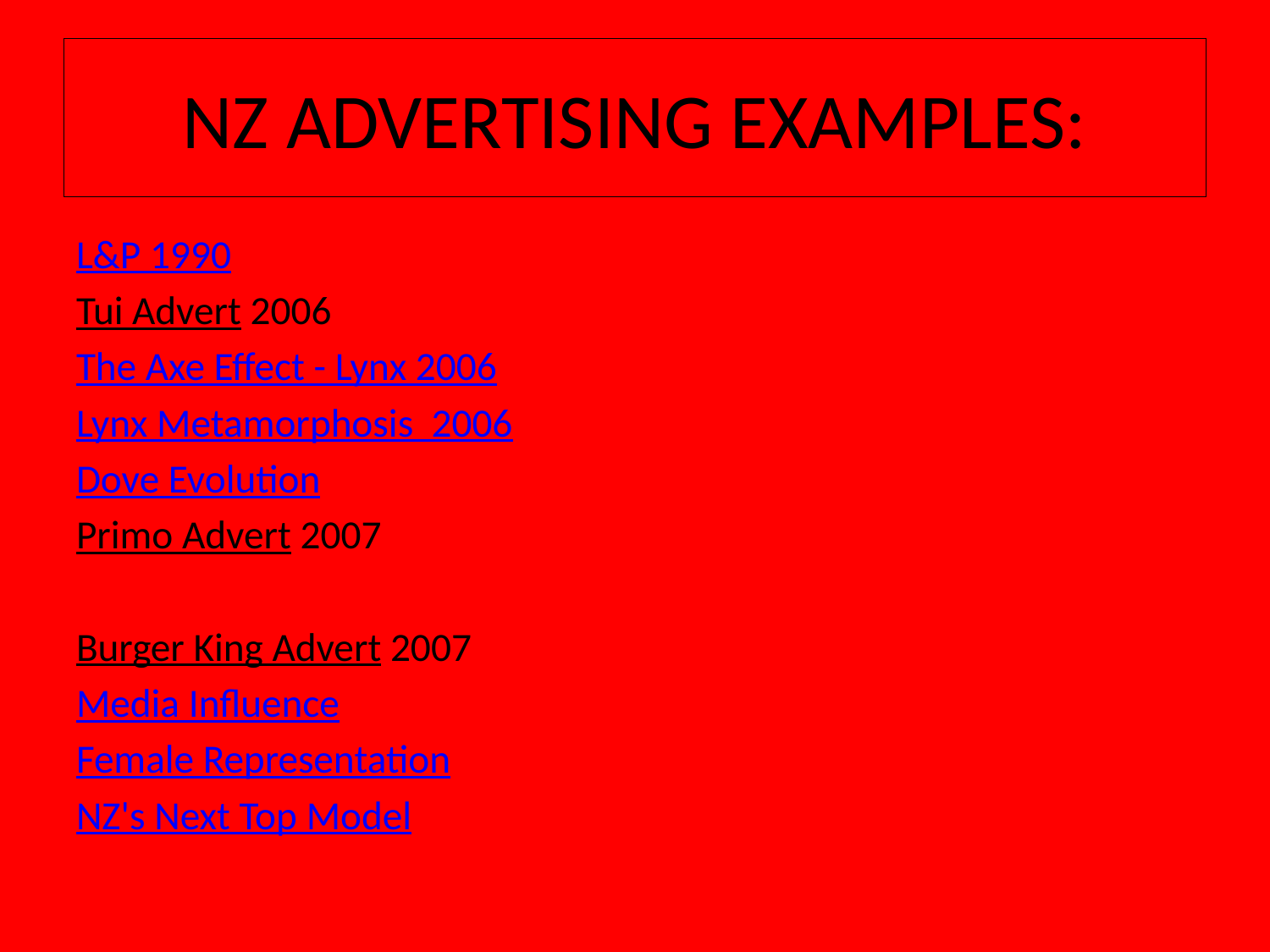

# NZ ADVERTISING EXAMPLES:
L&P 1990
Tui Advert 2006
The Axe Effect - Lynx 2006
Lynx Metamorphosis  2006
Dove Evolution
Primo Advert 2007

Burger King Advert 2007
Media Influence
Female Representation
NZ's Next Top Model